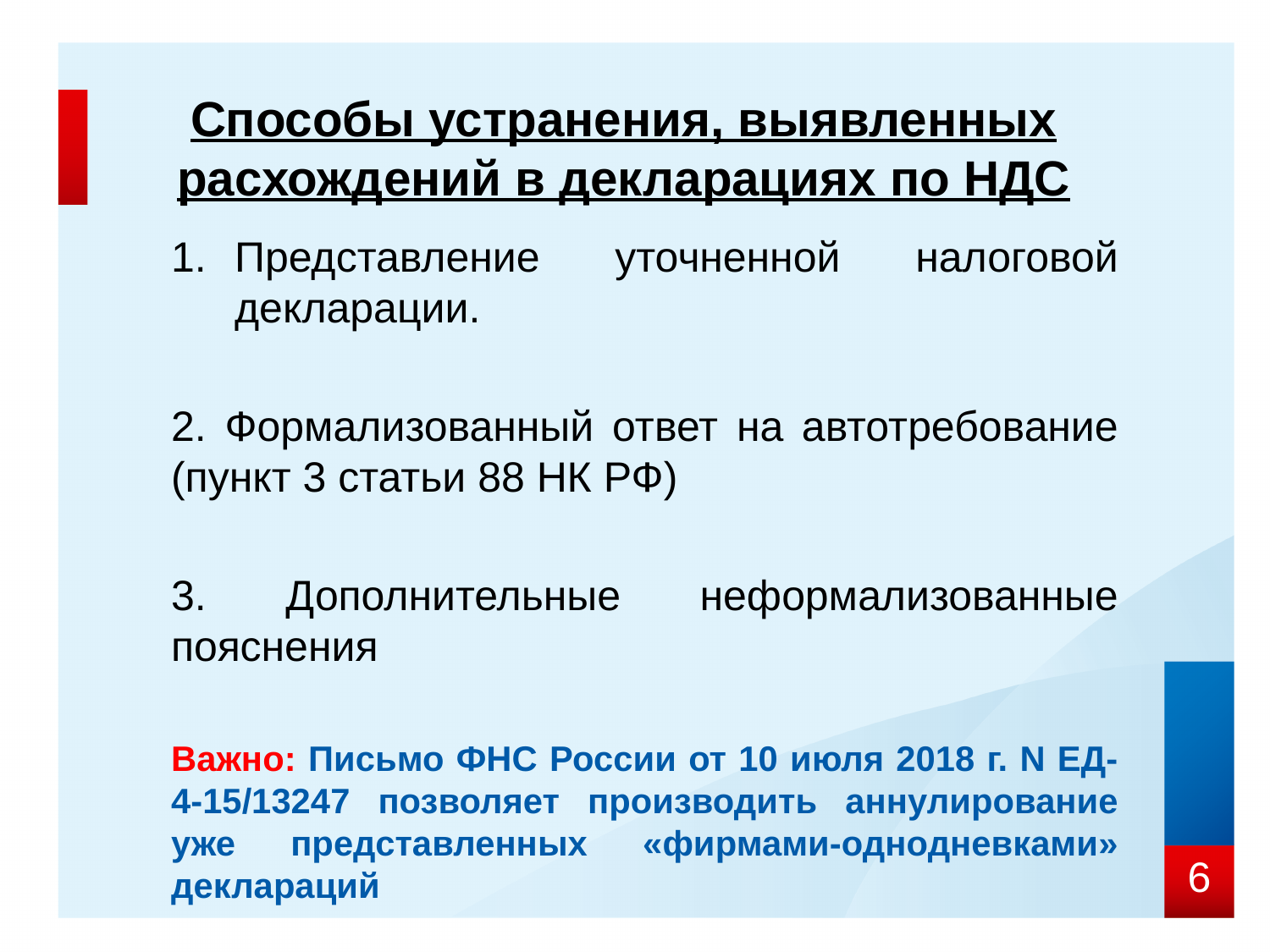

# Способы устранения, выявленных расхождений в декларациях по НДС
Представление уточненной налоговой декларации.

2. Формализованный ответ на автотребование (пункт 3 статьи 88 НК РФ)

3. Дополнительные неформализованные пояснения

Важно: Письмо ФНС России от 10 июля 2018 г. N ЕД-4-15/13247 позволяет производить аннулирование уже представленных «фирмами-однодневками» деклараций
6